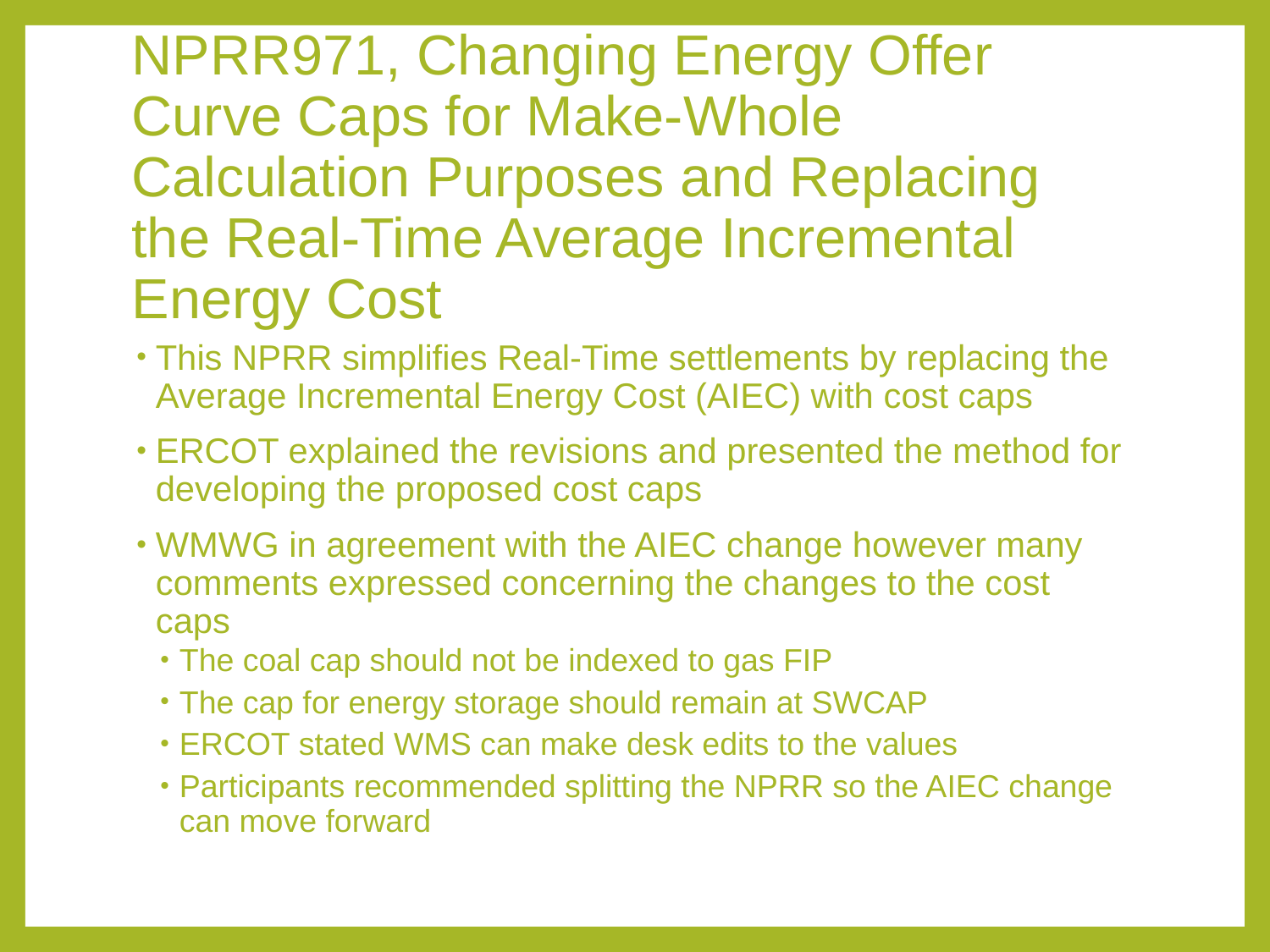

# NPRR971, Changing Energy Offer Curve Caps for Make-Whole Calculation Purposes and Replacing the Real-Time Average Incremental Energy Cost
This NPRR simplifies Real-Time settlements by replacing the Average Incremental Energy Cost (AIEC) with cost caps
ERCOT explained the revisions and presented the method for developing the proposed cost caps
WMWG in agreement with the AIEC change however many comments expressed concerning the changes to the cost caps
The coal cap should not be indexed to gas FIP
The cap for energy storage should remain at SWCAP
ERCOT stated WMS can make desk edits to the values
Participants recommended splitting the NPRR so the AIEC change can move forward